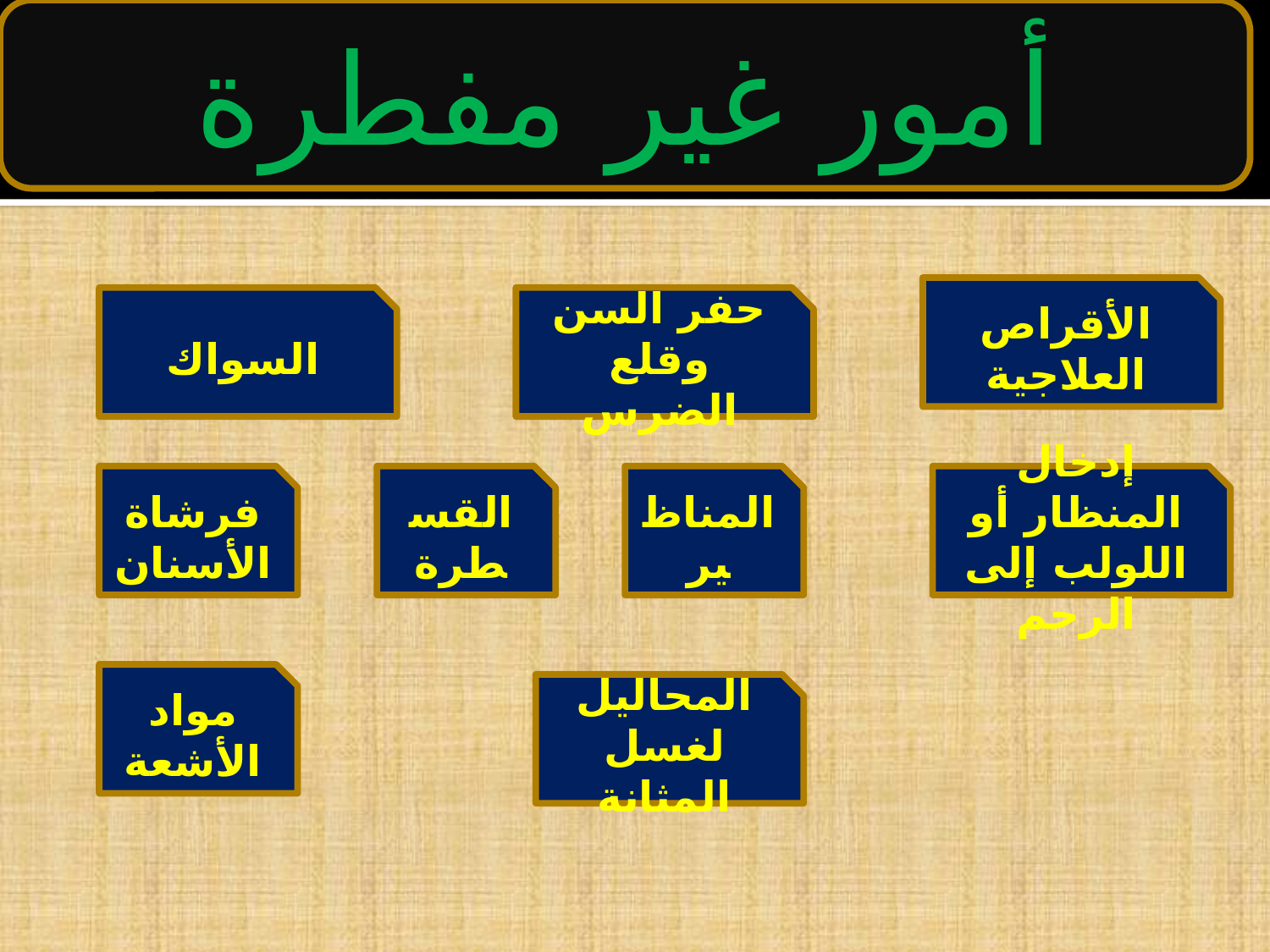

أمور غير مفطرة
الأقراص العلاجية
السواك
حفر السن وقلع الضرس
فرشاة الأسنان
القسطرة
المناظير
إدخال المنظار أو اللولب إلى الرحم
مواد الأشعة
المحاليل لغسل المثانة